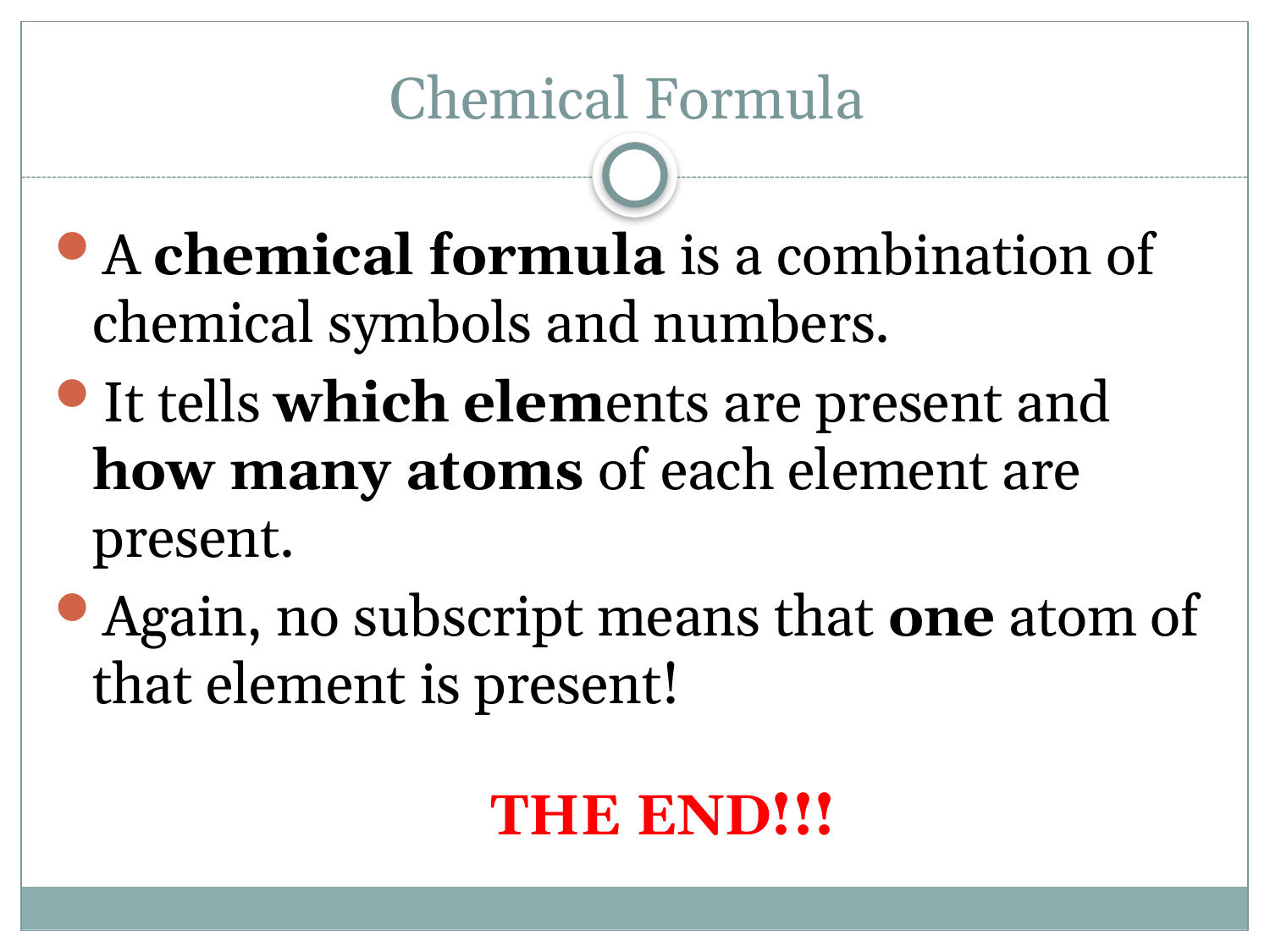

# Chemical Formula
A chemical formula is a combination of chemical symbols and numbers.
It tells which elements are present and how many atoms of each element are present.
Again, no subscript means that one atom of that element is present!
THE END!!!